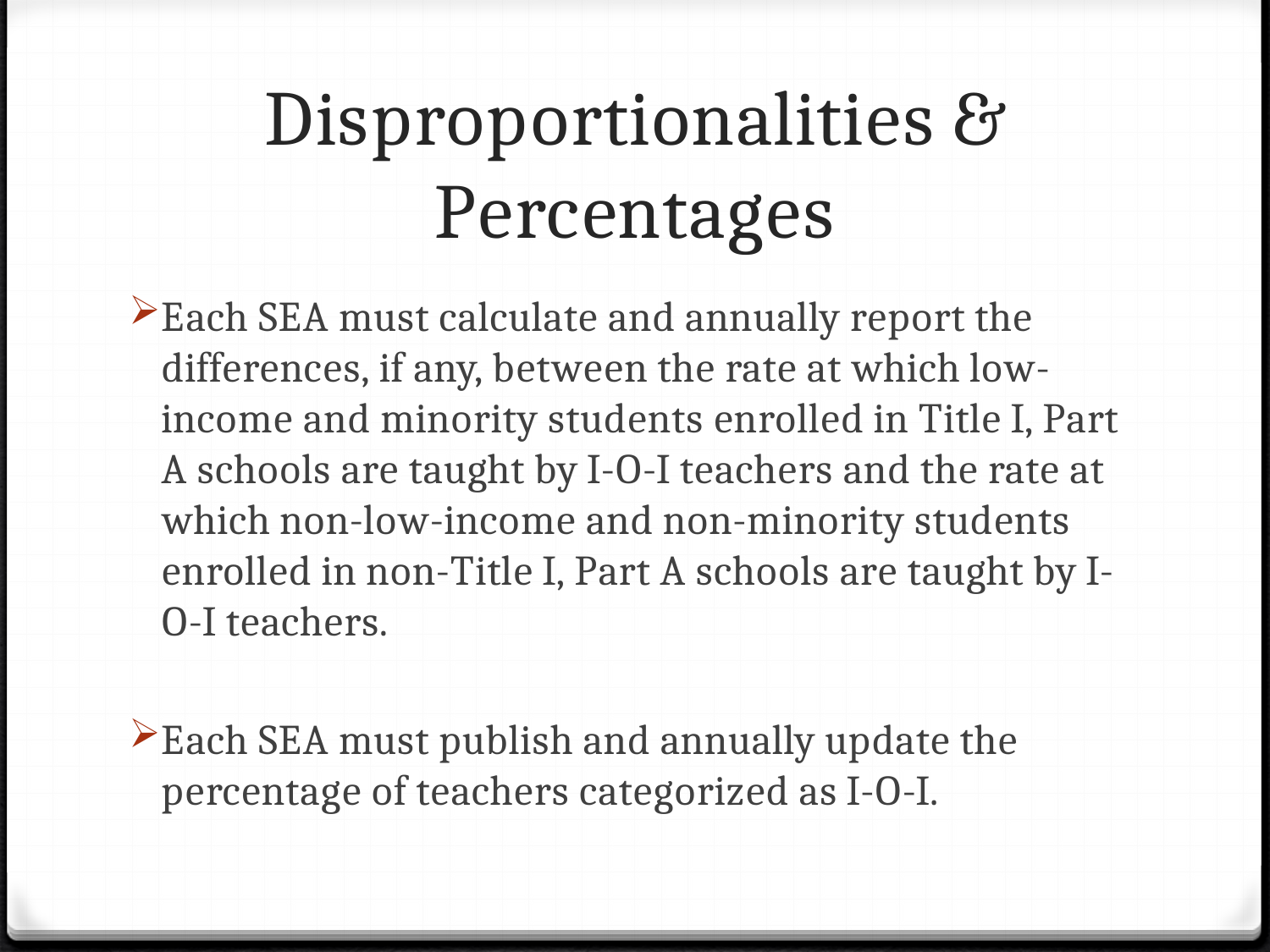

# Disproportionalities & Percentages
Each SEA must calculate and annually report the differences, if any, between the rate at which low-income and minority students enrolled in Title I, Part A schools are taught by I-O-I teachers and the rate at which non-low-income and non-minority students enrolled in non-Title I, Part A schools are taught by I-O-I teachers.

Each SEA must publish and annually update the percentage of teachers categorized as I-O-I.